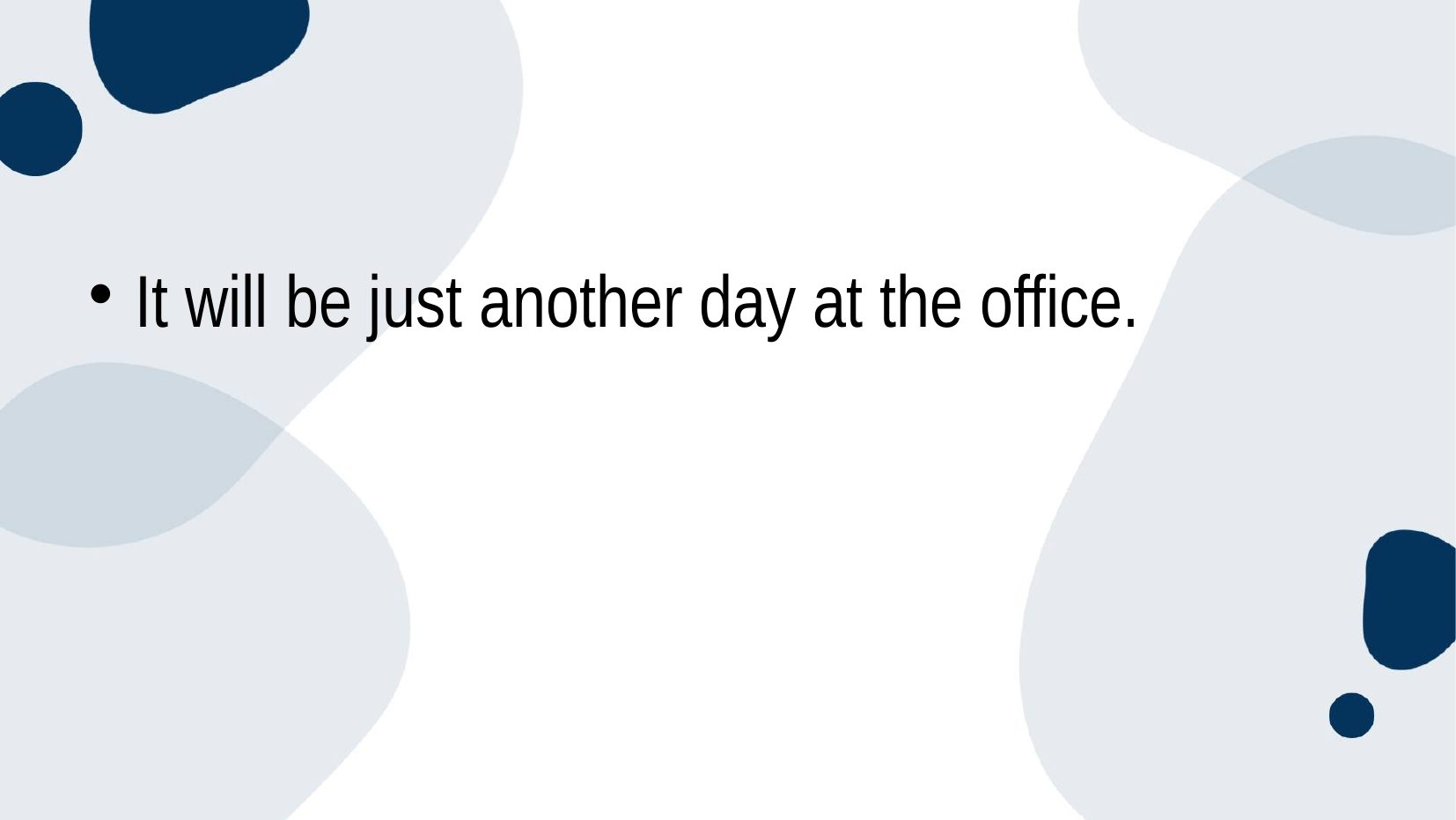

#
It will be just another day at the office.